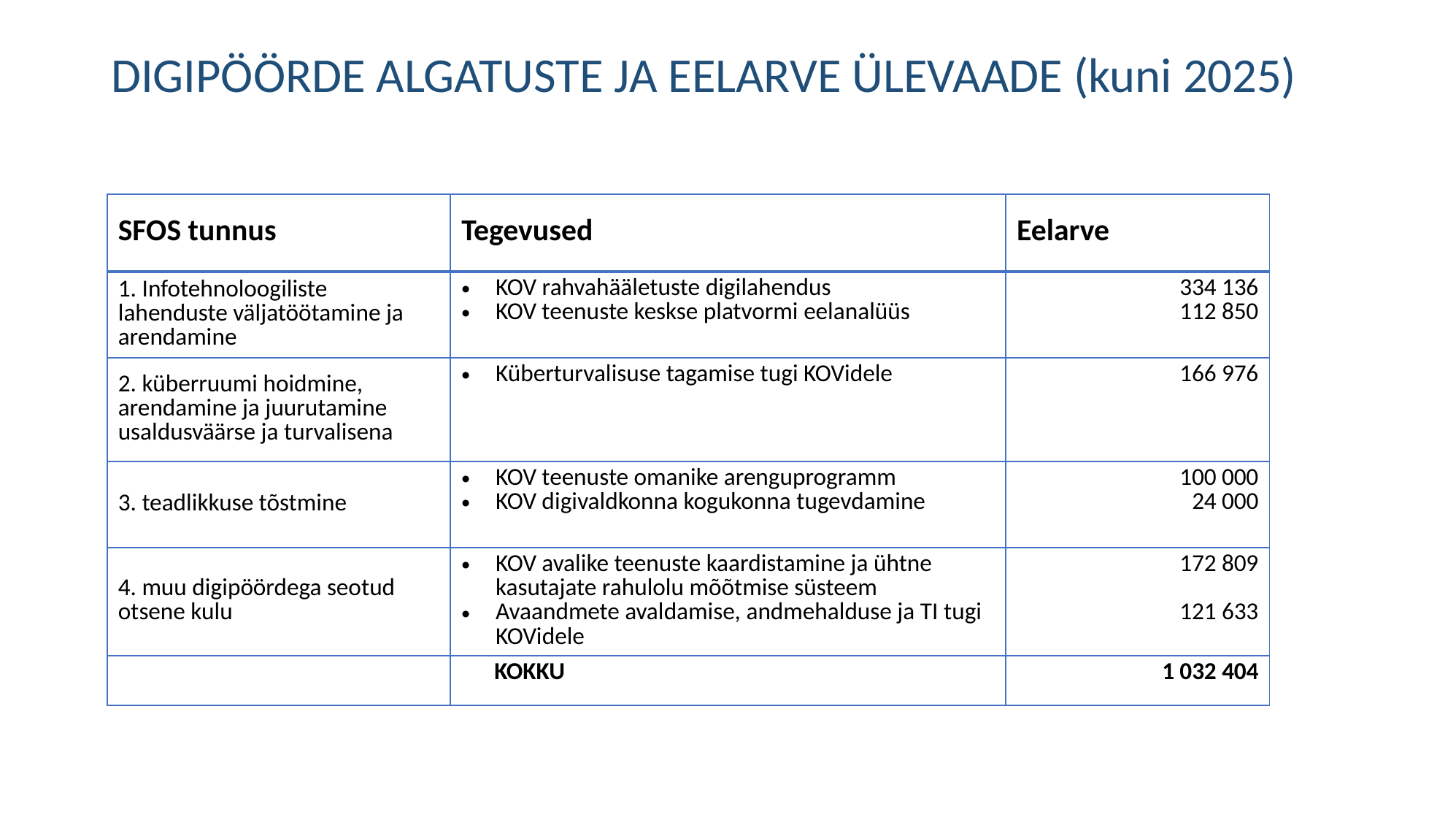

# DIGIPÖÖRDE ALGATUSTE JA EELARVE ÜLEVAADE (kuni 2025)
| SFOS tunnus | Tegevused | Eelarve |
| --- | --- | --- |
| 1. Infotehnoloogiliste lahenduste väljatöötamine ja arendamine | KOV rahvahääletuste digilahendus KOV teenuste keskse platvormi eelanalüüs | 334 136 112 850 |
| 2. küberruumi hoidmine, arendamine ja juurutamine usaldusväärse ja turvalisena | Küberturvalisuse tagamise tugi KOVidele | 166 976 |
| 3. teadlikkuse tõstmine | KOV teenuste omanike arenguprogramm KOV digivaldkonna kogukonna tugevdamine | 100 000 24 000 |
| 4. muu digipöördega seotud otsene kulu | KOV avalike teenuste kaardistamine ja ühtne kasutajate rahulolu mõõtmise süsteem Avaandmete avaldamise, andmehalduse ja TI tugi KOVidele | 172 809 121 633 |
|  | KOKKU | 1 032 404 |